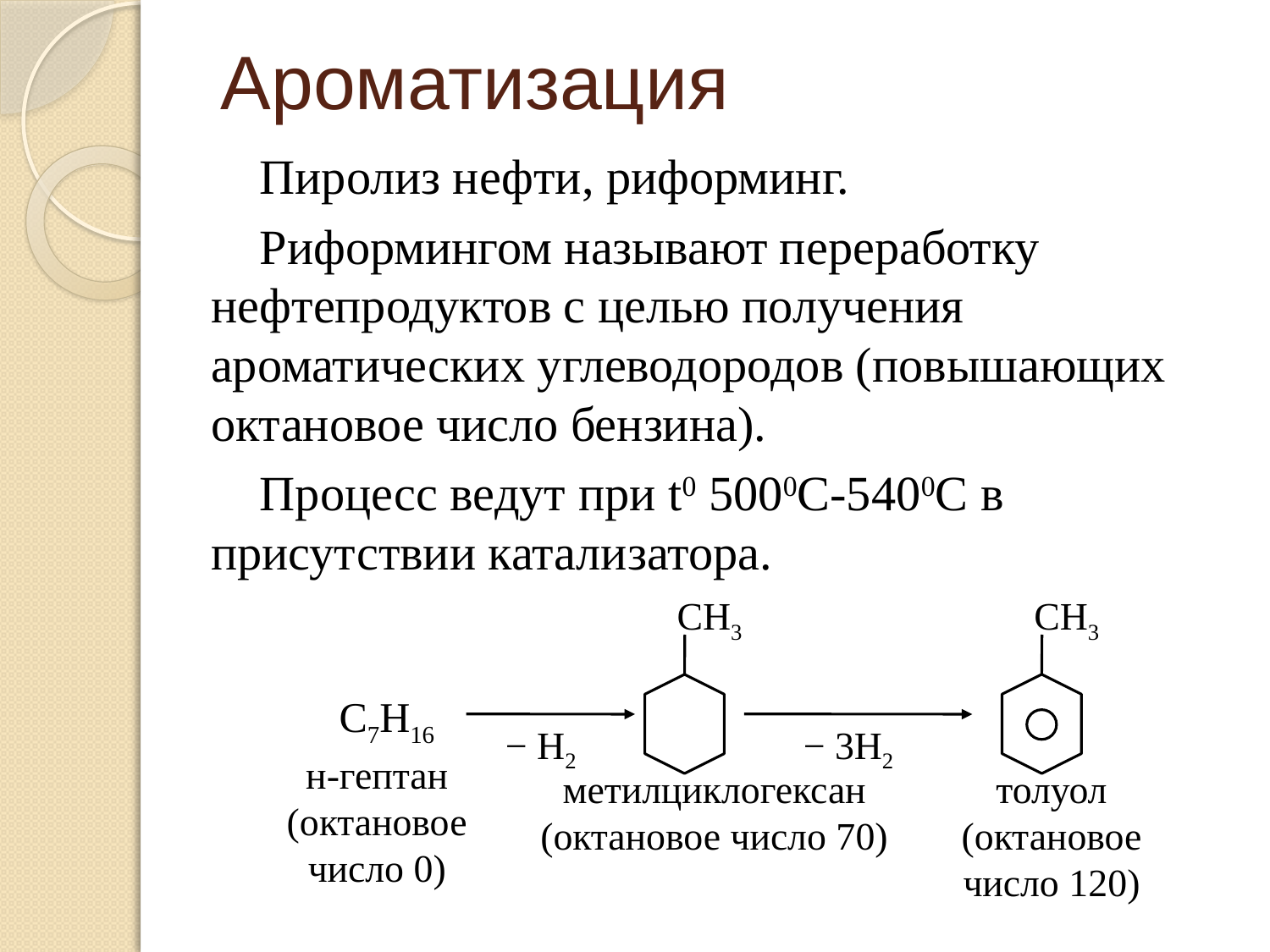

# Ароматизация
Пиролиз нефти, риформинг.
Риформингом называют переработку нефтепродуктов с целью получения ароматических углеводородов (повышающих октановое число бензина).
Процесс ведут при t0 5000C-5400C в присутствии катализатора.
CH3
CH3

С7H16

− H2
− 3H2
н-гептан
(октановое число 0)
метилциклогексан
(октановое число 70)
толуол
(октановое число 120)